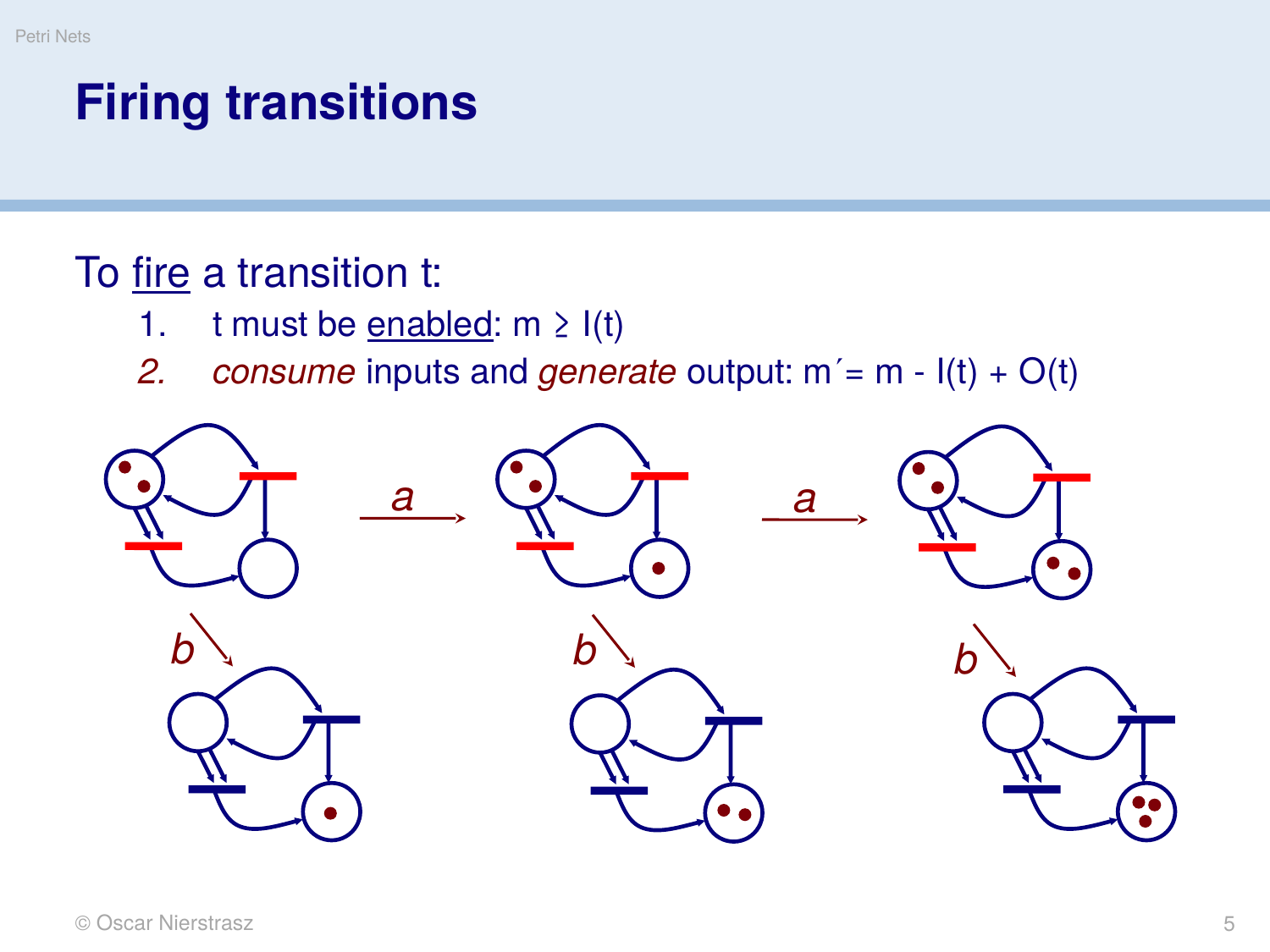

Petri Nets
# Firing transitions
To fire a transition t:
t must be enabled: m ≥ I(t)
consume inputs and generate output: m′= m - I(t) + O(t)

a

b

a

b

b

© Oscar Nierstrasz
5